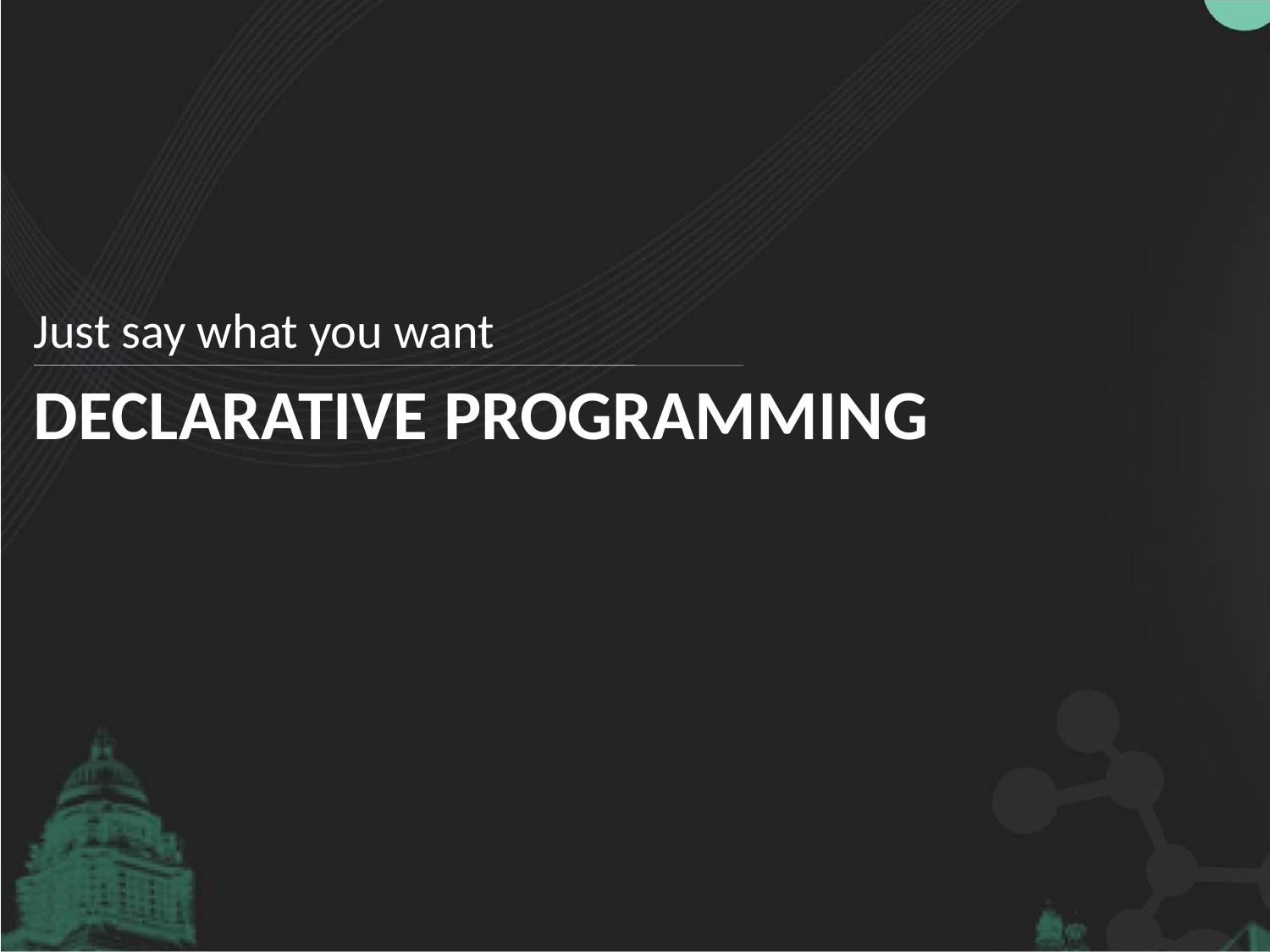

Just say what you want
# DECLARATIVE PROGRAMMING